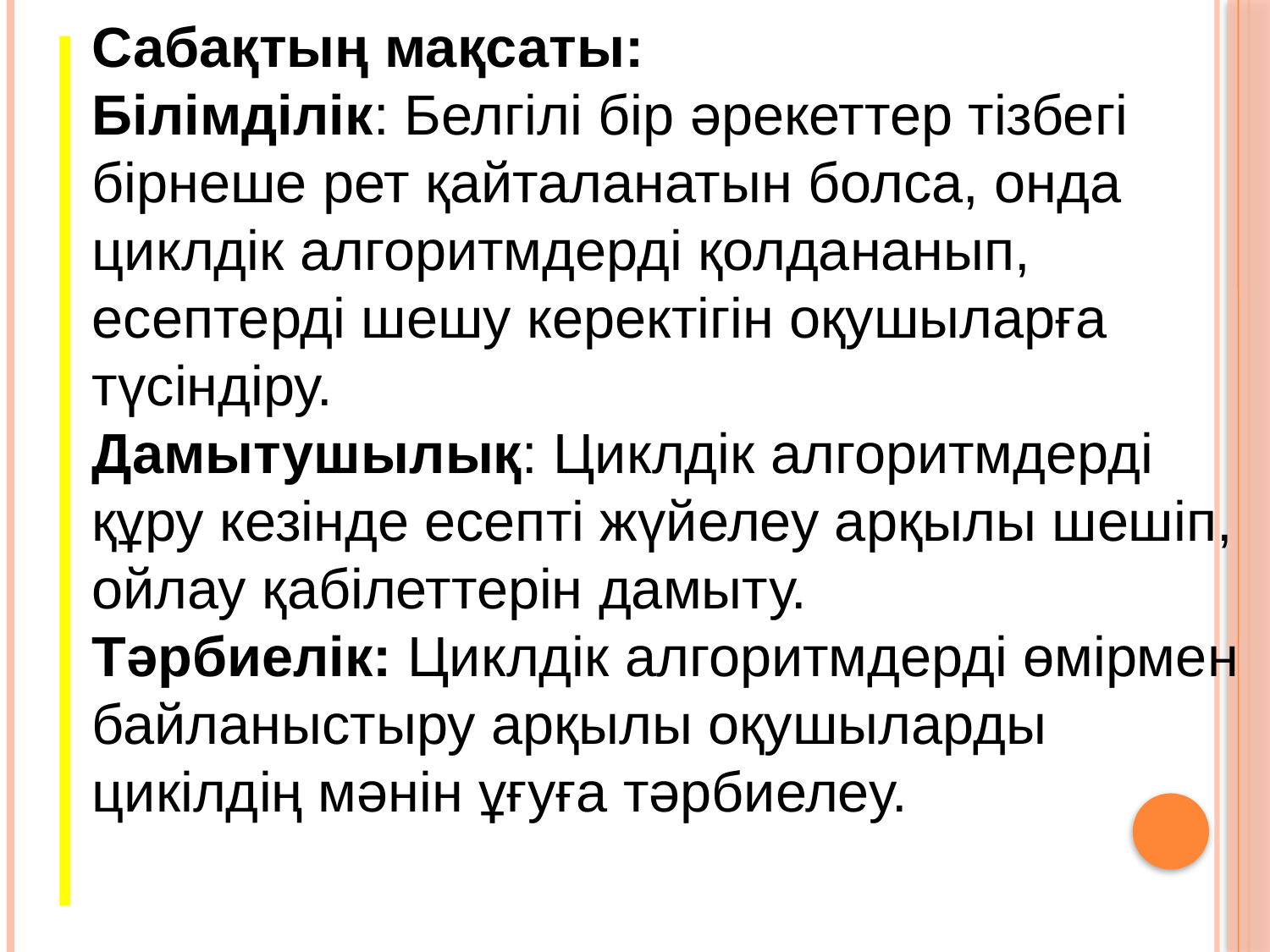

Сабақтың мақсаты:
Білімділік: Белгілі бір әрекеттер тізбегі бірнеше рет қайталанатын болса, онда циклдік алгоритмдерді қолдананып, есептерді шешу керектігін оқушыларға түсіндіру.
Дамытушылық: Циклдік алгоритмдерді құру кезінде есепті жүйелеу арқылы шешіп,  ойлау қабілеттерін дамыту.
Тәрбиелік: Циклдік алгоритмдерді өмірмен байланыстыру арқылы оқушыларды цикілдің мәнін ұғуға тәрбиелеу.